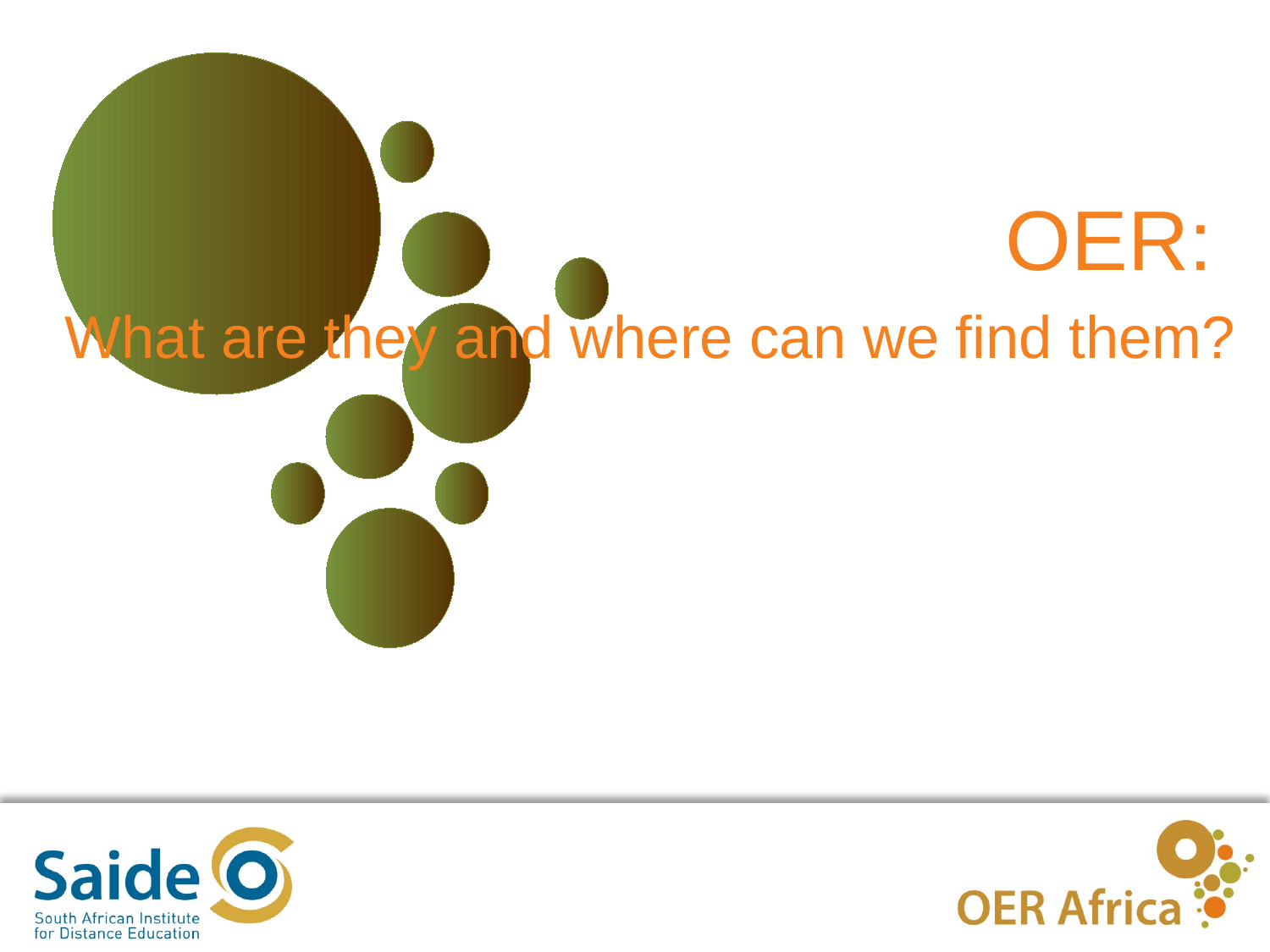

OER:
What are they and where can we find them?